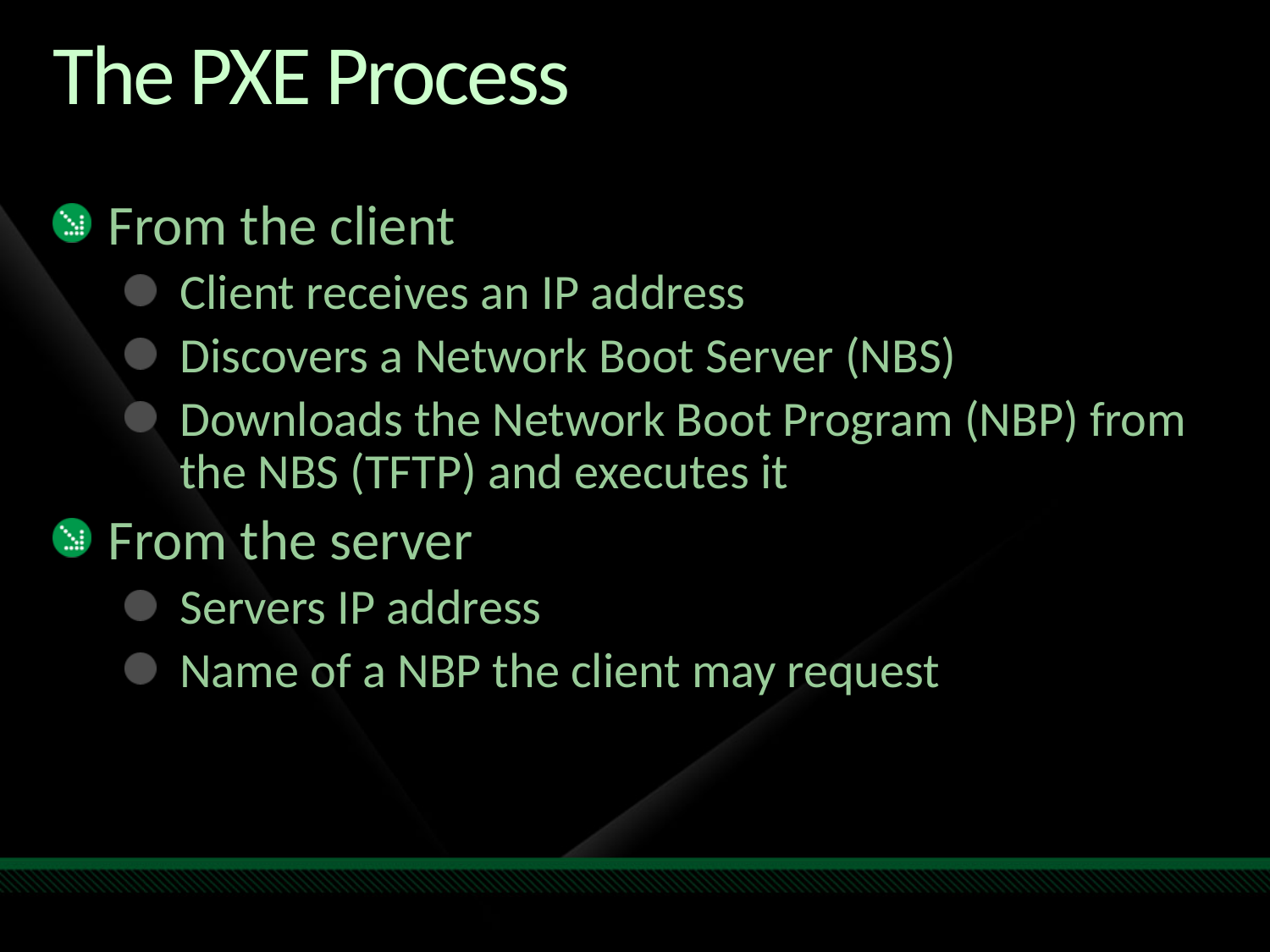

# The PXE Process
From the client
Client receives an IP address
Discovers a Network Boot Server (NBS)
Downloads the Network Boot Program (NBP) from the NBS (TFTP) and executes it
From the server
Servers IP address
Name of a NBP the client may request